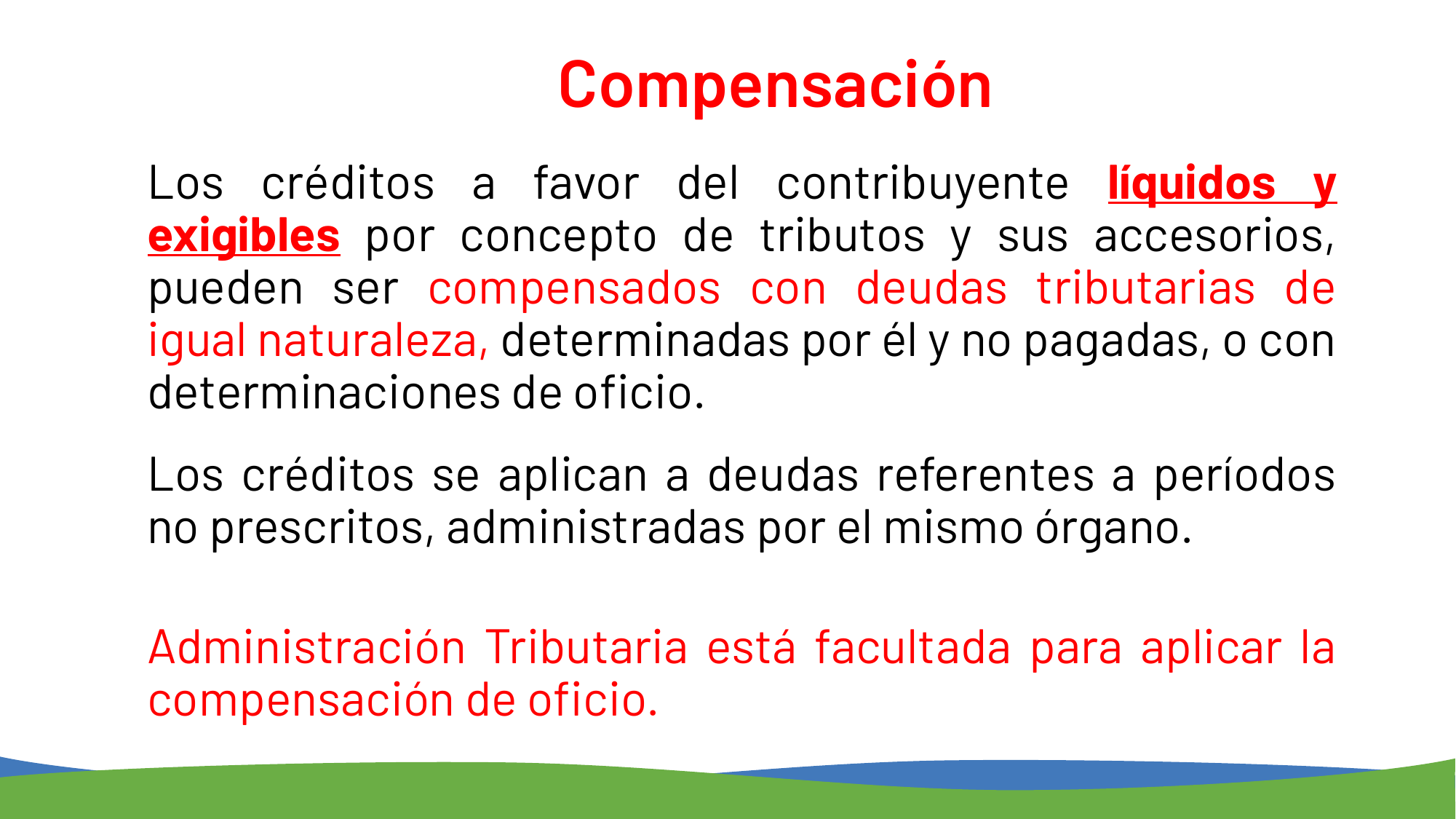

# Compensación
Los créditos a favor del contribuyente líquidos y exigibles por concepto de tributos y sus accesorios, pueden ser compensados con deudas tributarias de igual naturaleza, determinadas por él y no pagadas, o con determinaciones de oficio.

Los créditos se aplican a deudas referentes a períodos no prescritos, administradas por el mismo órgano.

Administración Tributaria está facultada para aplicar la compensación de oficio.